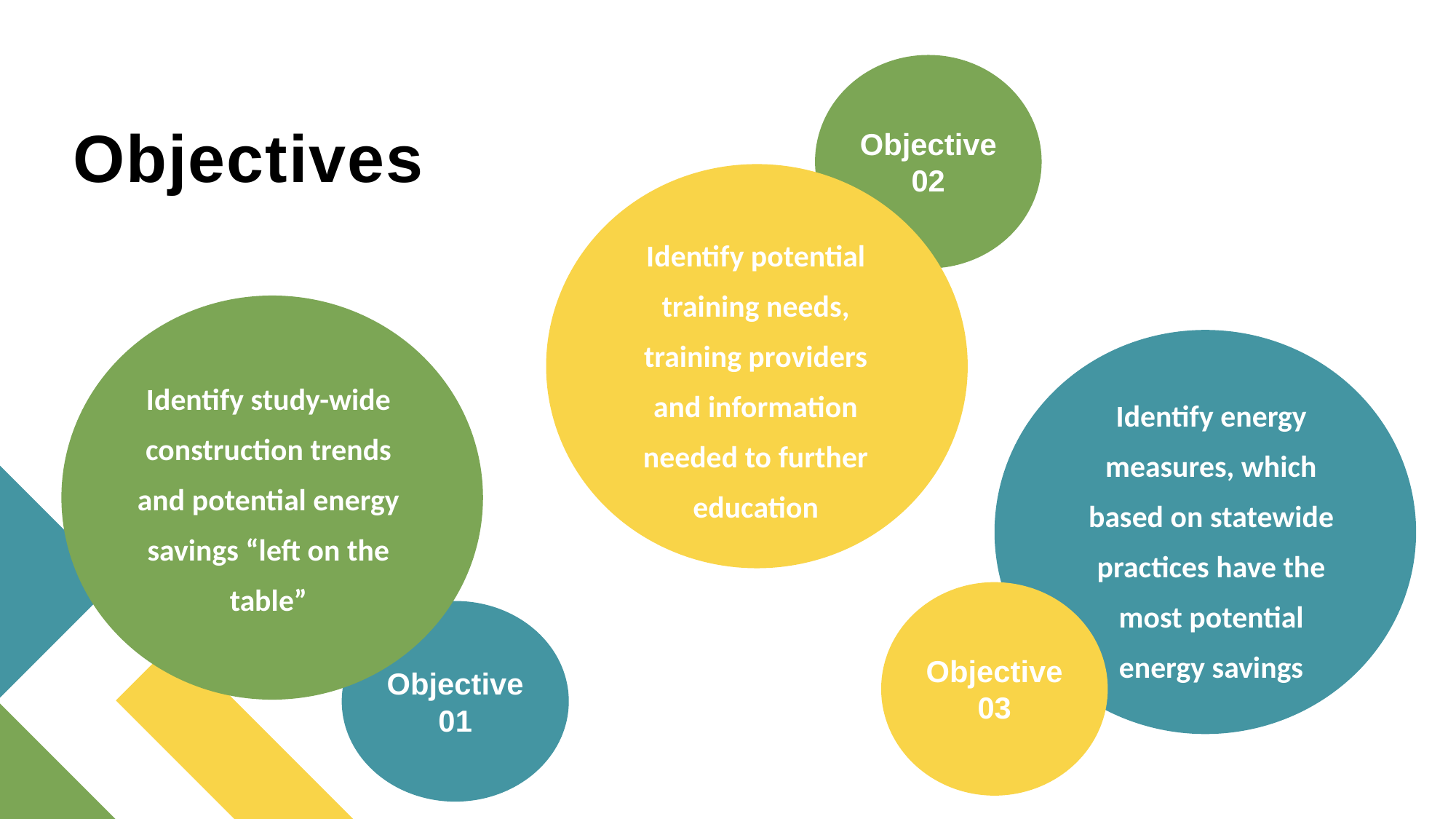

# Objectives
Objective
02

Identify potential training needs, training providers and information needed to further education

Identify study-wide construction trends and potential energy savings “left on the table”
Identify energy measures, which based on statewide practices have the most potential energy savings

Objective
03
Objective 01